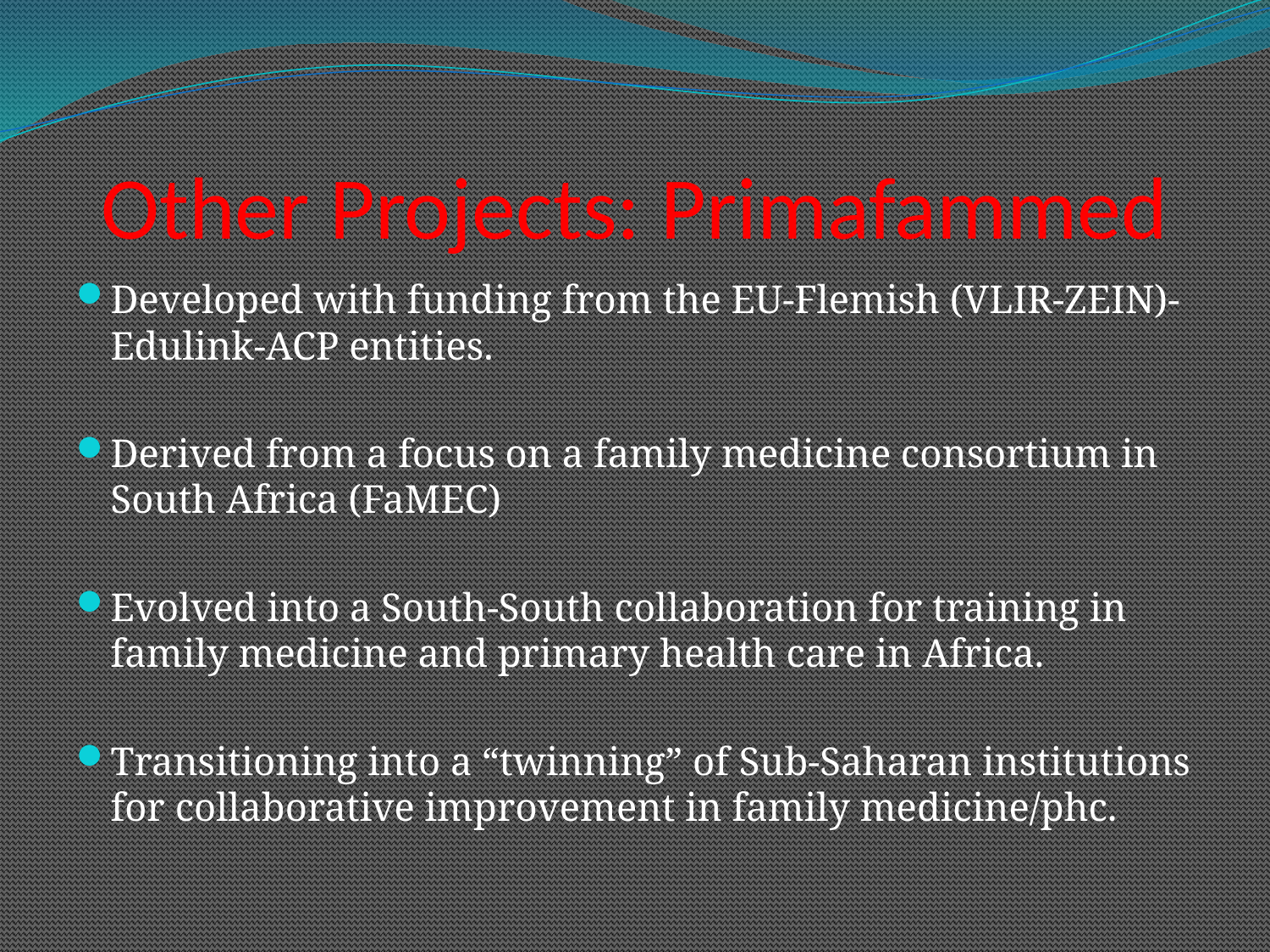

# Other Projects: Primafammed
Developed with funding from the EU-Flemish (VLIR-ZEIN)-Edulink-ACP entities.

Derived from a focus on a family medicine consortium in South Africa (FaMEC)

Evolved into a South-South collaboration for training in family medicine and primary health care in Africa.

Transitioning into a “twinning” of Sub-Saharan institutions for collaborative improvement in family medicine/phc.